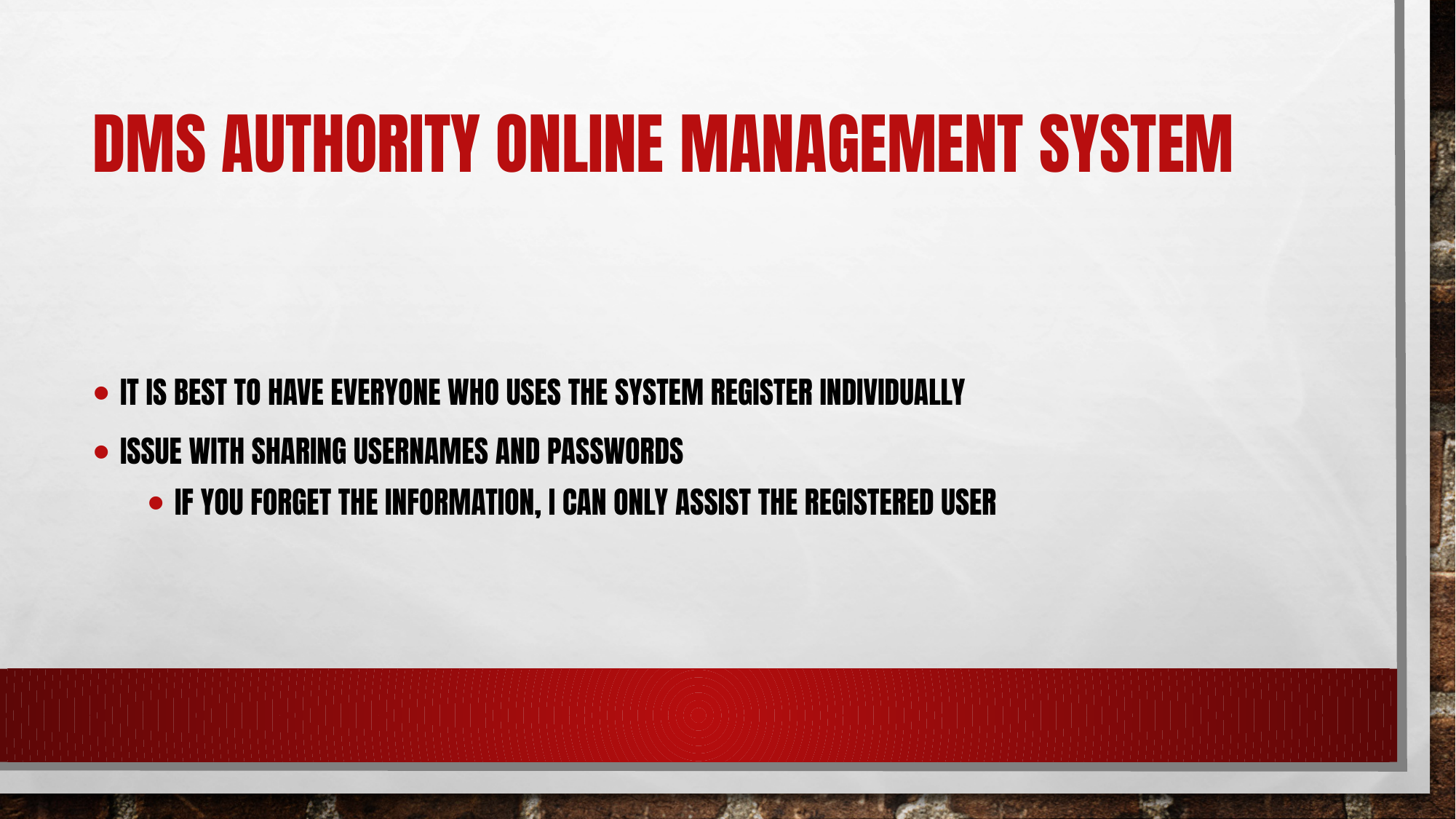

# DMS AUTHORITY ONLINE MANAGEMENT System
It is best to have everyone who uses the system register individually
Issue with Sharing usernames and passwords
If you forget the information, I can only assist the registered user